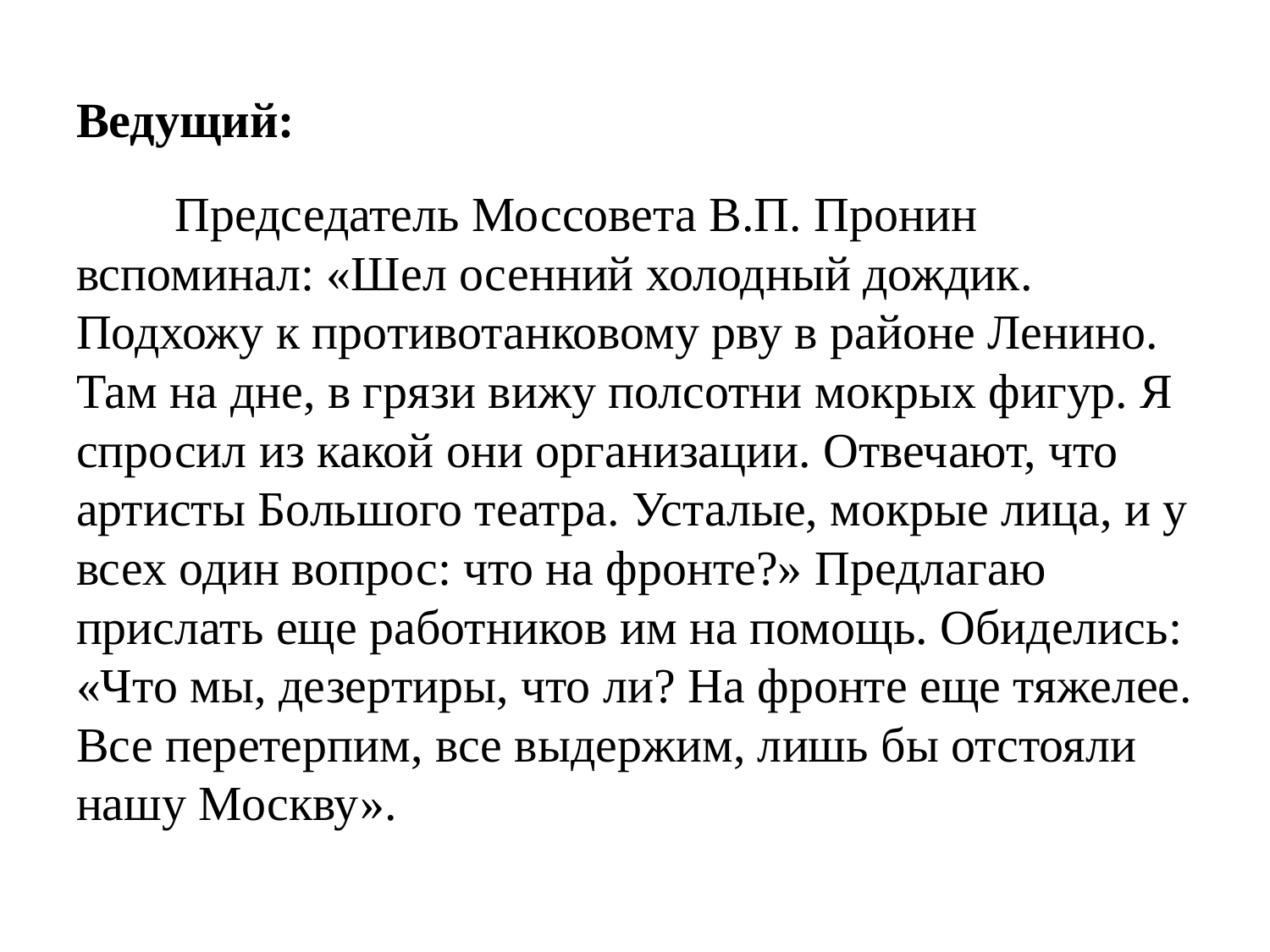

# Ведущий:
        Председатель Моссовета В.П. Пронин вспоминал: «Шел осенний холодный дождик. Подхожу к противотанковому рву в районе Ленино. Там на дне, в грязи вижу полсотни мокрых фигур. Я спросил из какой они организации. Отвечают, что артисты Большого театра. Усталые, мокрые лица, и у всех один вопрос: что на фронте?» Предлагаю прислать еще работников им на помощь. Обиделись: «Что мы, дезертиры, что ли? На фронте еще тяжелее. Все перетерпим, все выдержим, лишь бы отстояли нашу Москву».